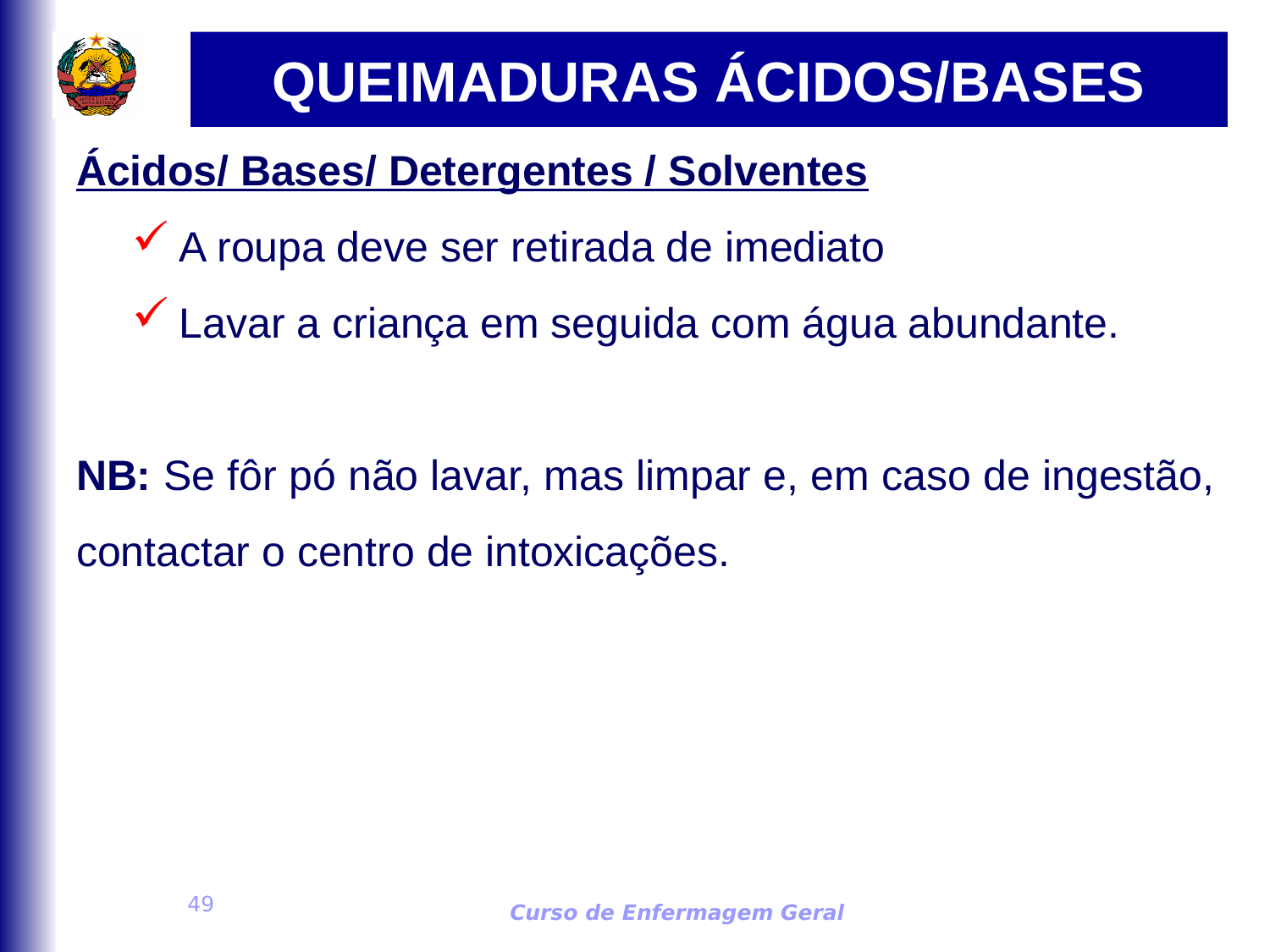

# QUEIMADURAS ÁCIDOS/BASES
Ácidos/ Bases/ Detergentes / Solventes
A roupa deve ser retirada de imediato
Lavar a criança em seguida com água abundante.

NB: Se fôr pó não lavar, mas limpar e, em caso de ingestão, contactar o centro de intoxicações.

49
Curso de Enfermagem Geral